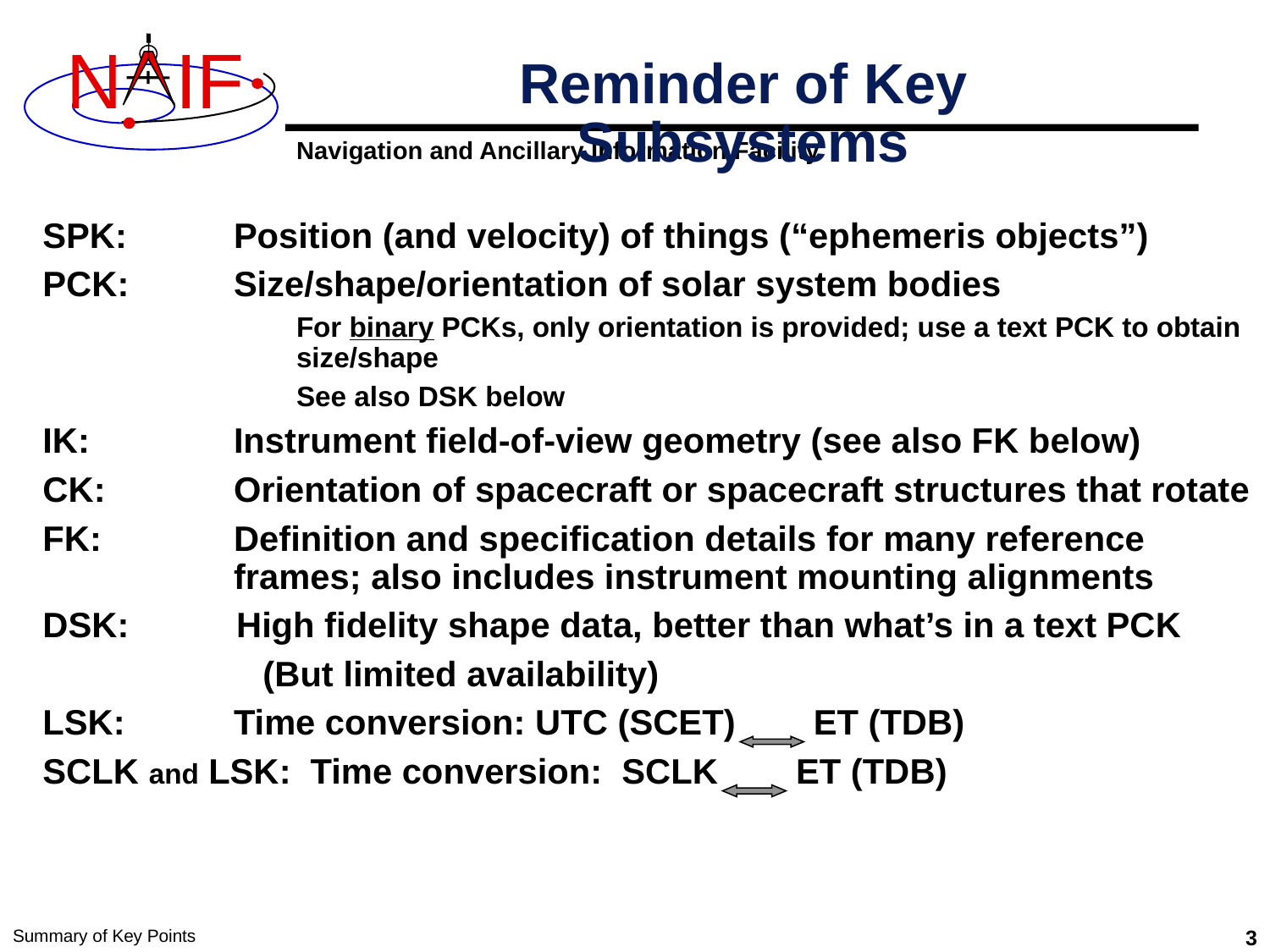

# Reminder of Key Subsystems
SPK:	Position (and velocity) of things (“ephemeris objects”)
PCK:	Size/shape/orientation of solar system bodies
For binary PCKs, only orientation is provided; use a text PCK to obtain size/shape
See also DSK below
IK:	Instrument field-of-view geometry (see also FK below)
CK:	Orientation of spacecraft or spacecraft structures that rotate
FK:	Definition and specification details for many reference frames; also includes instrument mounting alignments
DSK:           High fidelity shape data, better than what’s in a text PCK
	   (But limited availability)
LSK:	Time conversion: UTC (SCET)        ET (TDB)
SCLK and LSK:  Time conversion:  SCLK        ET (TDB)

Summary of Key Points
3